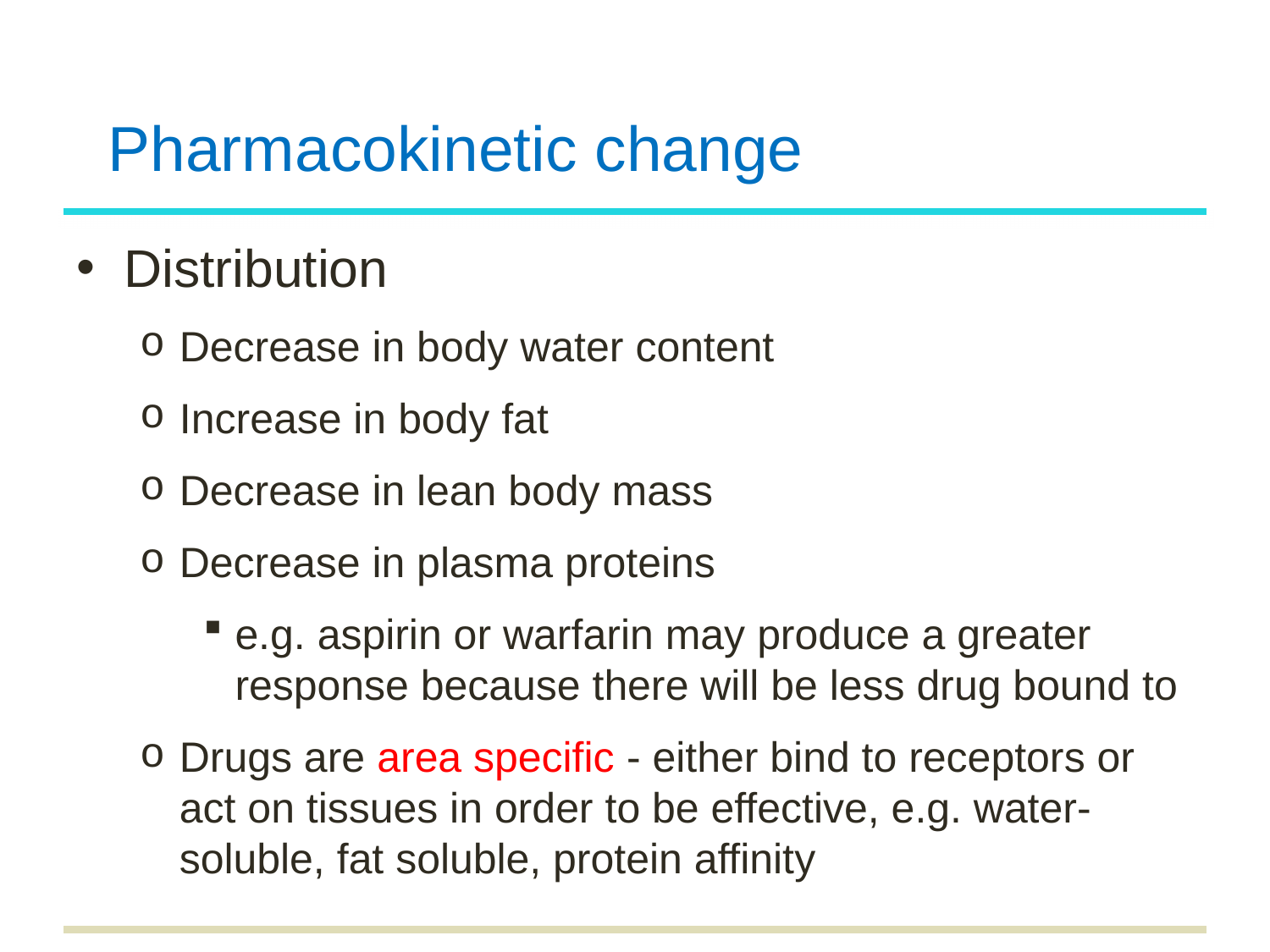

# Pharmacokinetic change
Distribution
Decrease in body water content
Increase in body fat
Decrease in lean body mass
Decrease in plasma proteins
e.g. aspirin or warfarin may produce a greater response because there will be less drug bound to
Drugs are area specific - either bind to receptors or act on tissues in order to be effective, e.g. water-soluble, fat soluble, protein affinity
11